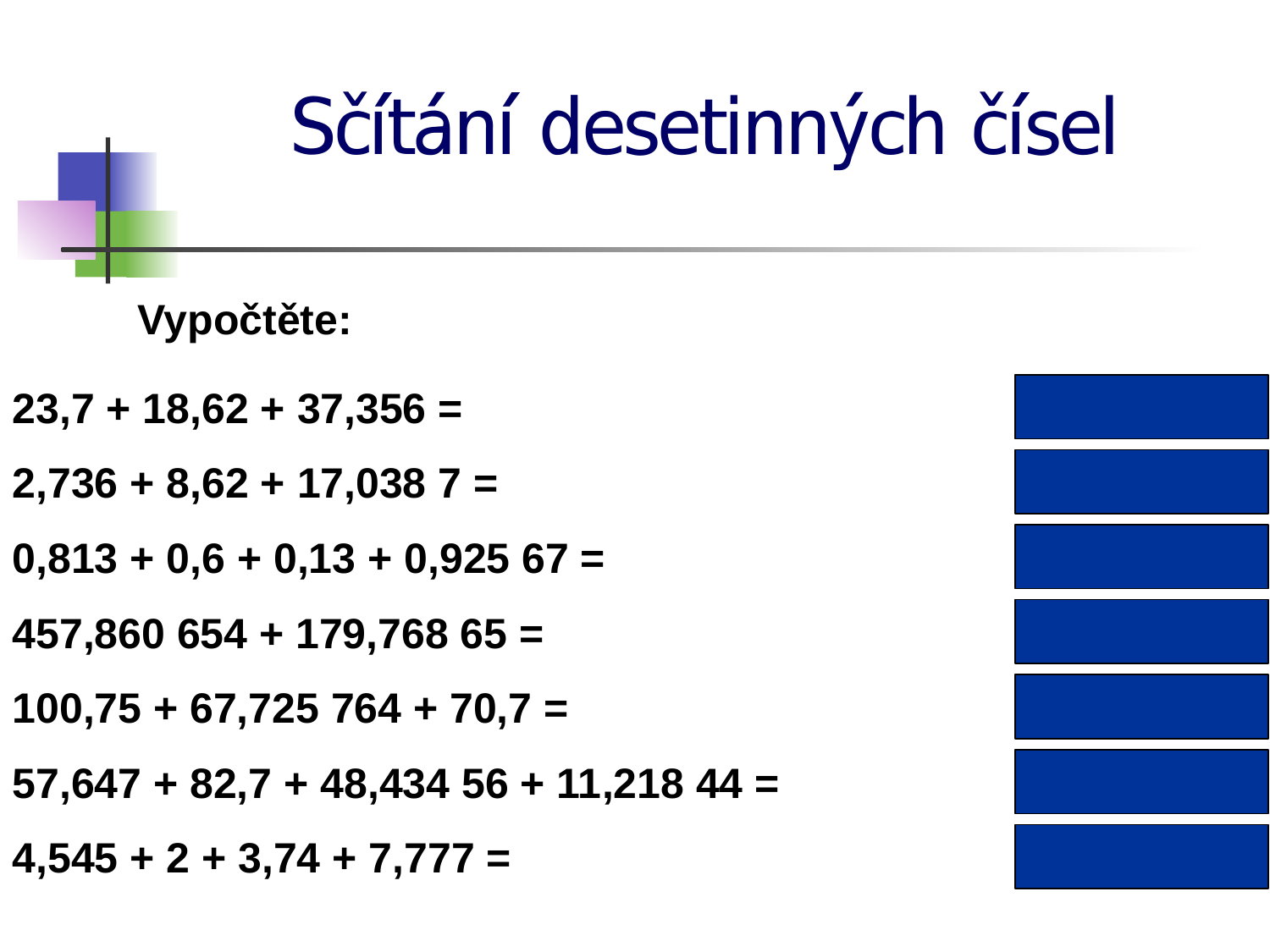

# Sčítání desetinných čísel
Vypočtěte:
23,7 + 18,62 + 37,356 =

79,676
2,736 + 8,62 + 17,038 7 =

28,394 7
0,813 + 0,6 + 0,13 + 0,925 67 =

2,468 67
457,860 654 + 179,768 65 =
637,629 304

100,75 + 67,725 764 + 70,7 =
239,175 764

57,647 + 82,7 + 48,434 56 + 11,218 44 =

200

4,545 + 2 + 3,74 + 7,777 =
18,062